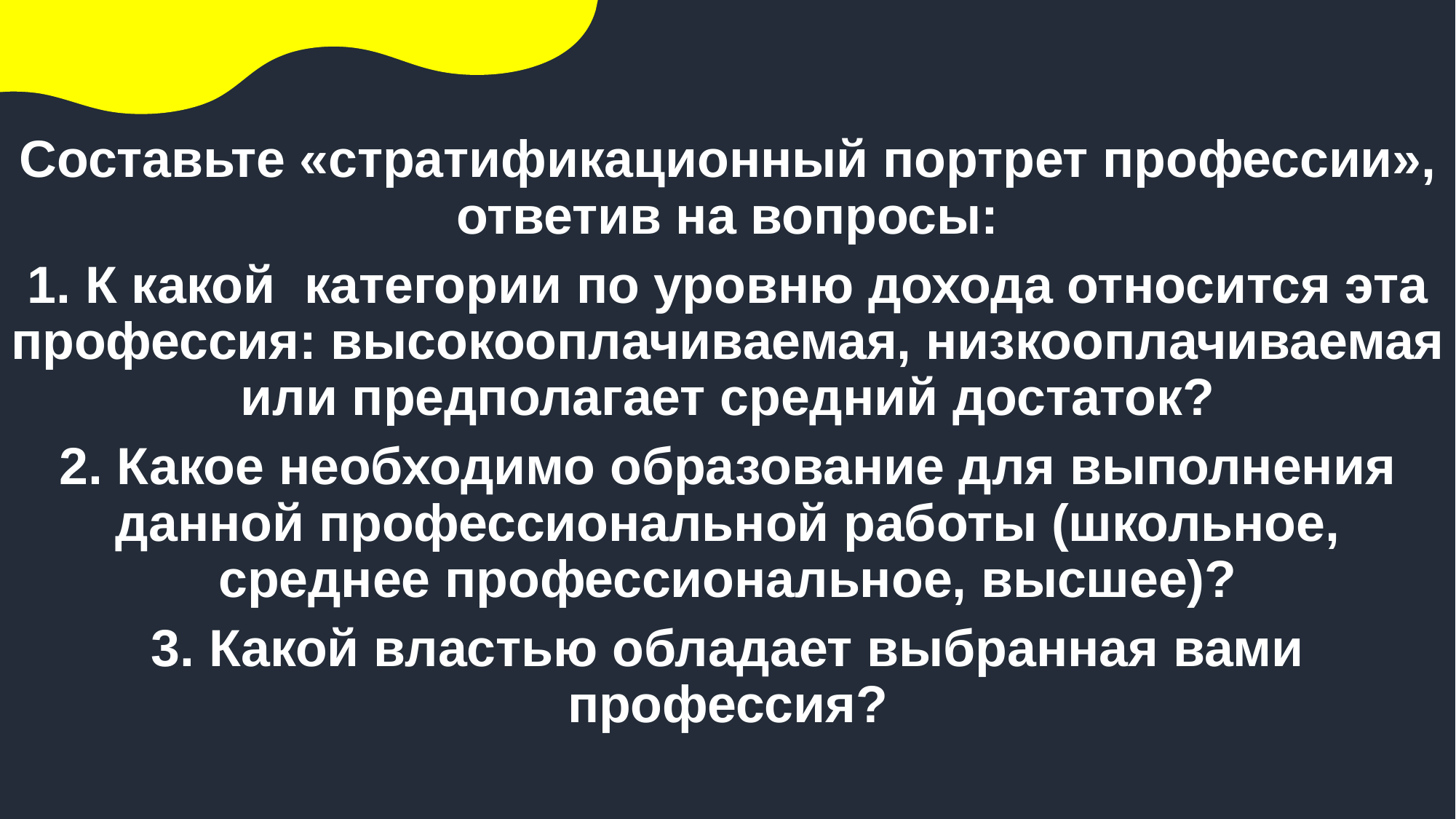

Составьте «стратификационный портрет профессии», ответив на вопросы:
1. К какой  категории по уровню дохода относится эта профессия: высокооплачиваемая, низкооплачиваемая или предполагает средний достаток?
2. Какое необходимо образование для выполнения данной профессиональной работы (школьное, среднее профессиональное, высшее)?
3. Какой властью обладает выбранная вами профессия?